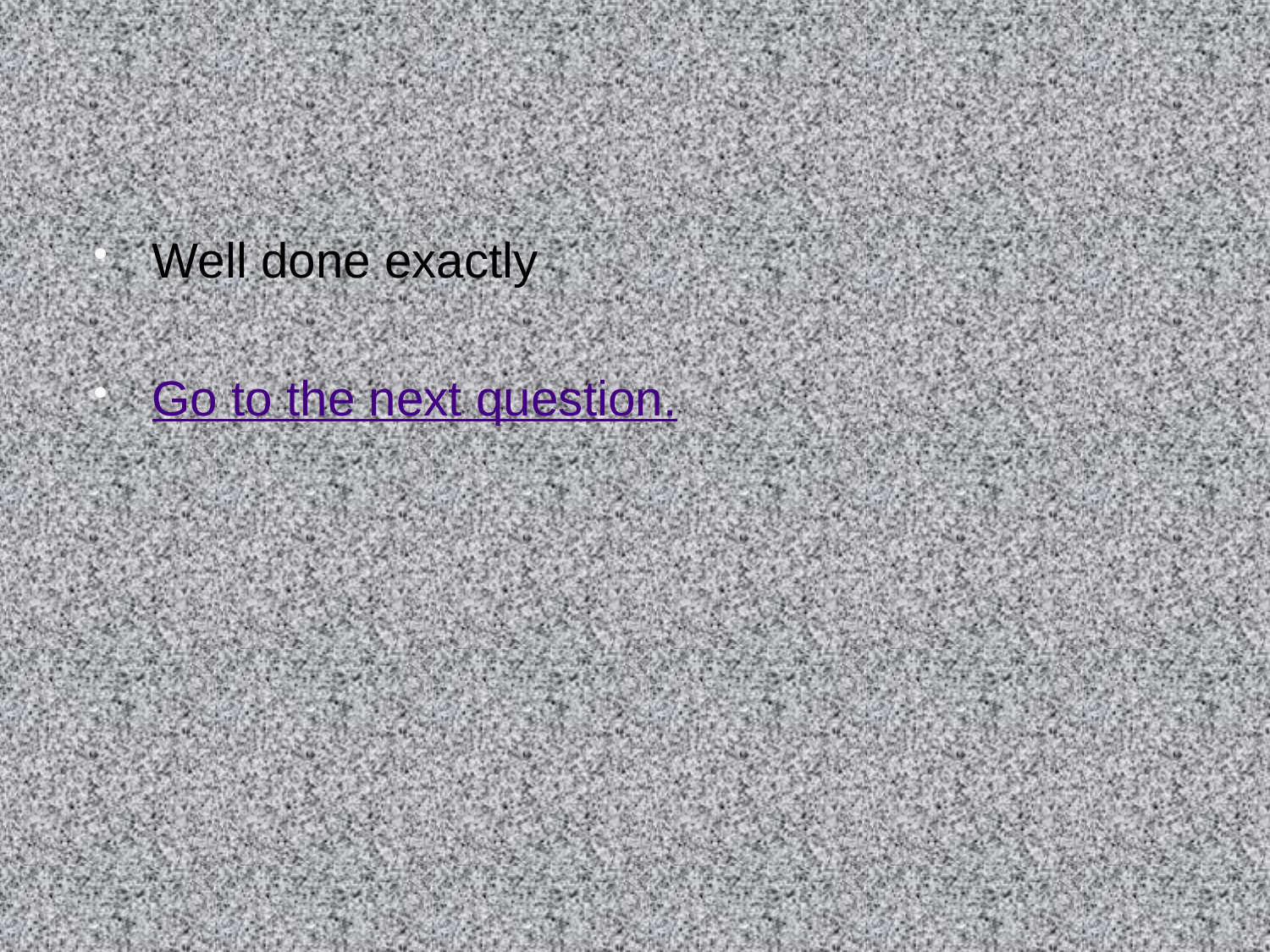

Well done exactly

Go to the next question.